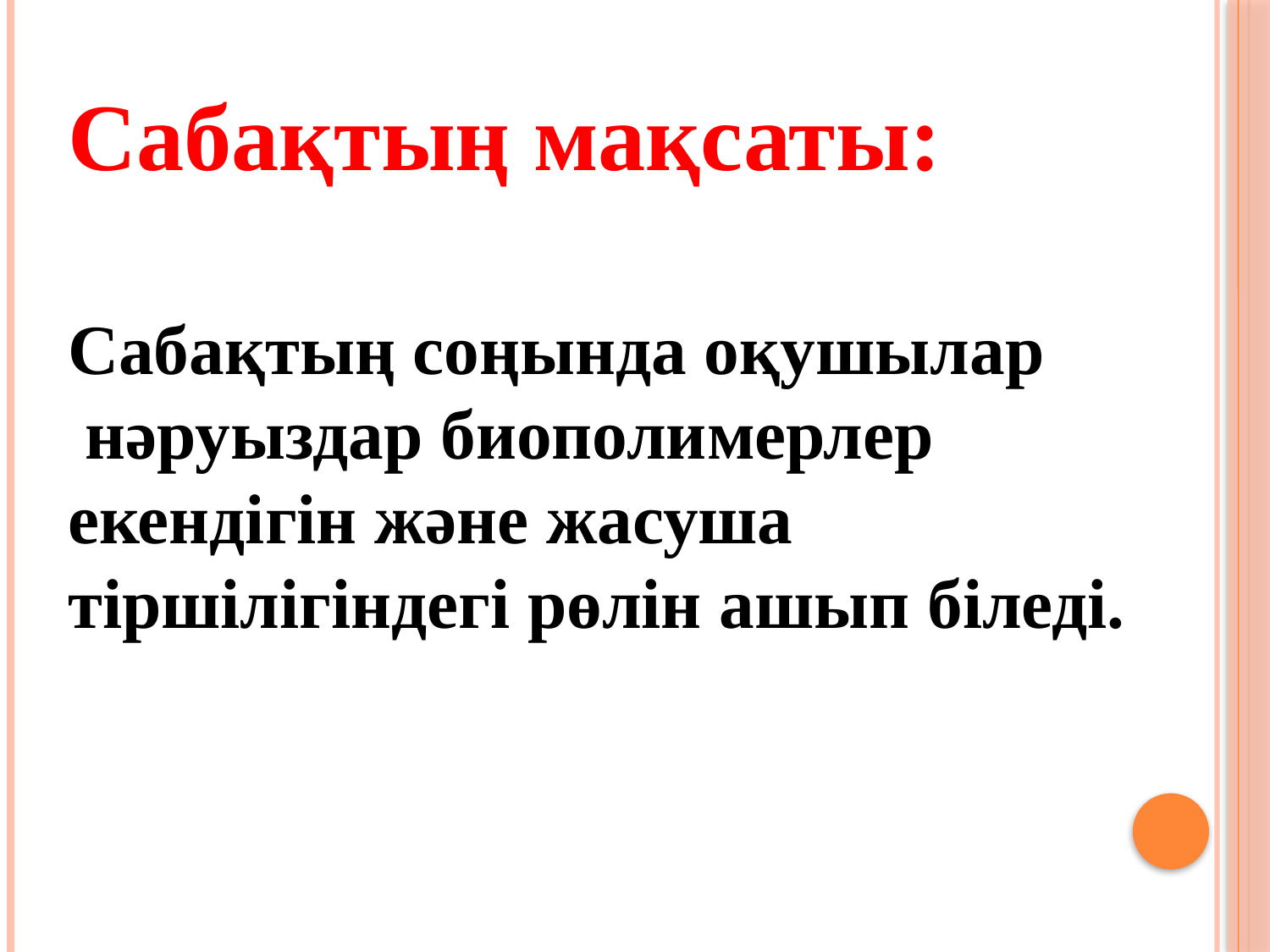

Сабақтың мақсаты:

Сабақтың соңында оқушылар
 нәруыздар биополимерлер
екендігін және жасуша
тіршілігіндегі рөлін ашып біледі.